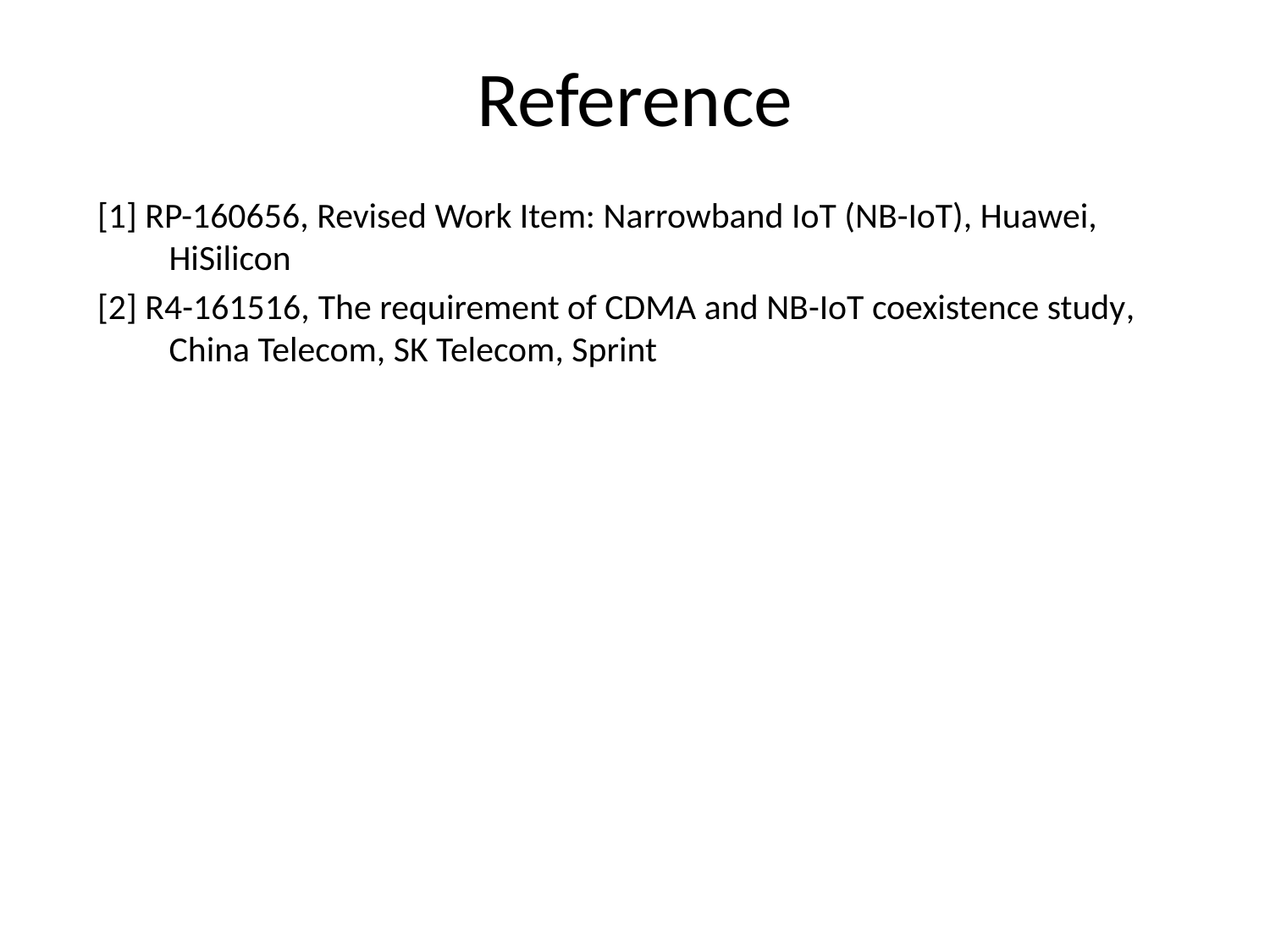

# Reference
[1] RP-160656, Revised Work Item: Narrowband IoT (NB-IoT), Huawei, HiSilicon
[2] R4-161516, The requirement of CDMA and NB-IoT coexistence study, China Telecom, SK Telecom, Sprint